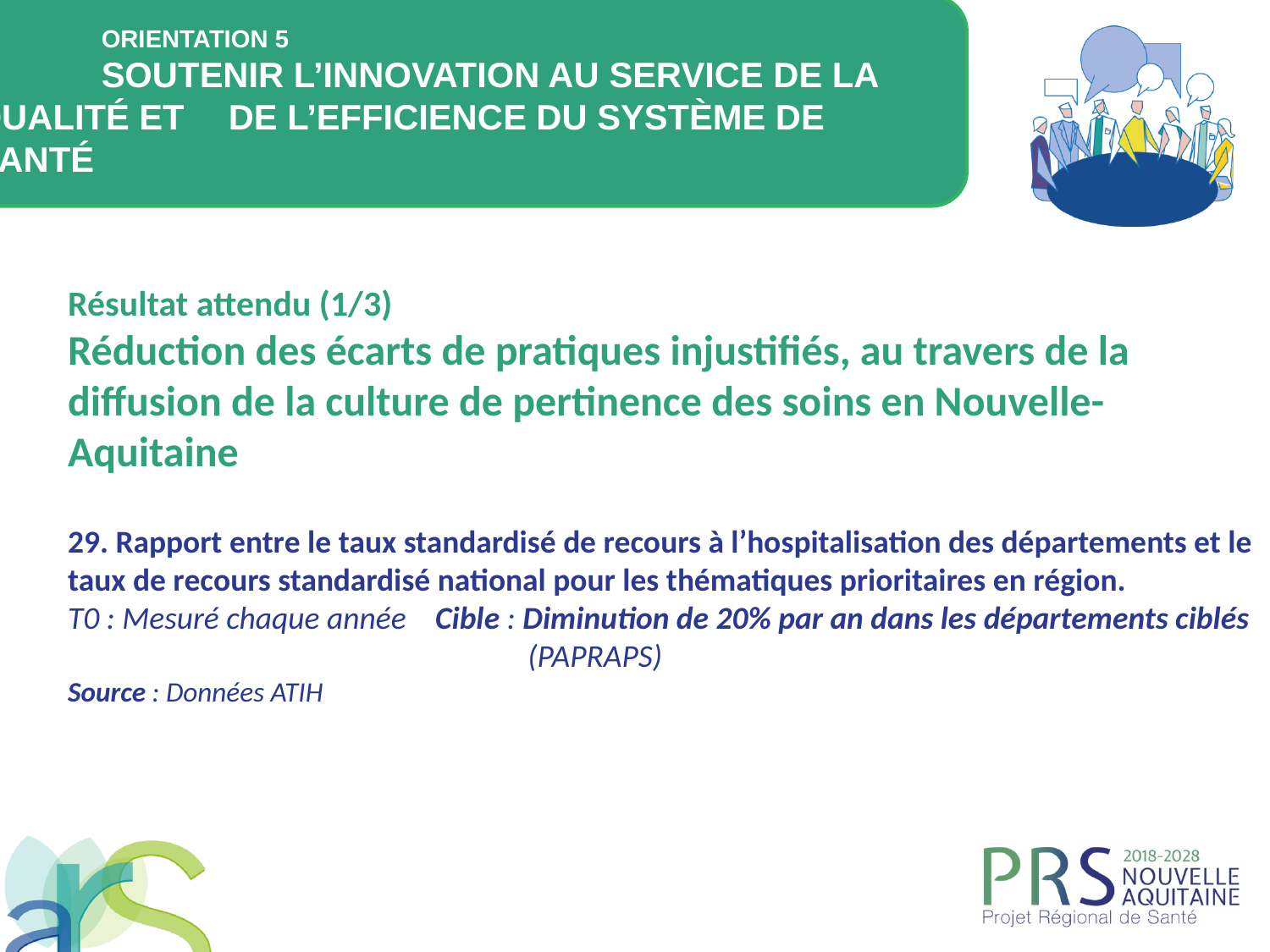

ORIENTATION 5
	Soutenir l’innovation au service de la qualité et 	de l’efficience du système de santé

Résultat attendu (1/3)
Réduction des écarts de pratiques injustifiés, au travers de la diffusion de la culture de pertinence des soins en Nouvelle-Aquitaine

29. Rapport entre le taux standardisé de recours à l’hospitalisation des départements et le taux de recours standardisé national pour les thématiques prioritaires en région.
T0 : Mesuré chaque année    Cible : Diminution de 20% par an dans les départements ciblés 			           (PAPRAPS)
Source : Données ATIH